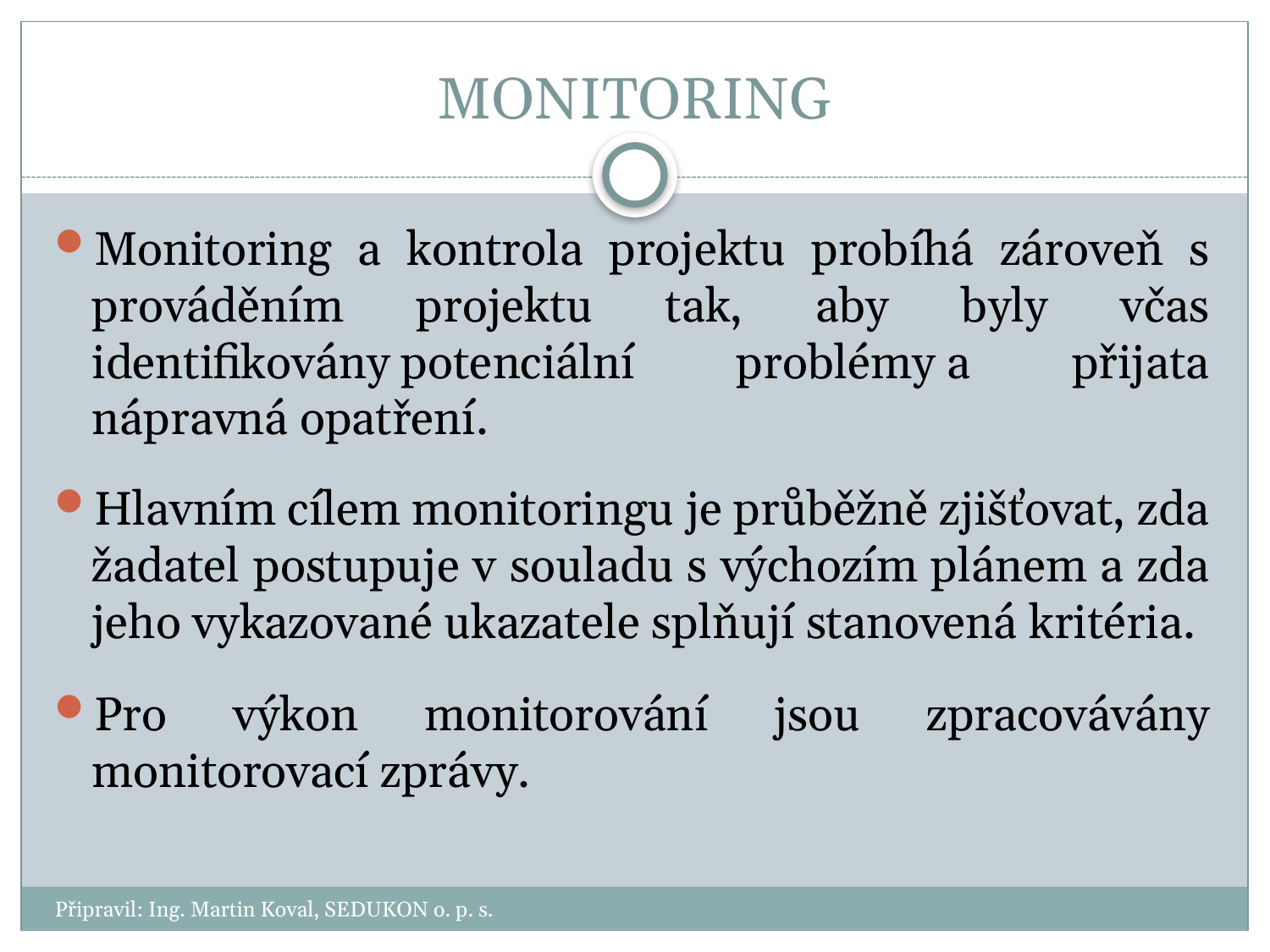

# MONITORING
Monitoring a kontrola projektu probíhá zároveň s prováděním projektu tak, aby byly včas identifikovány potenciální problémy a přijata nápravná opatření.

Hlavním cílem monitoringu je průběžně zjišťovat, zda žadatel postupuje v souladu s výchozím plánem a zda jeho vykazované ukazatele splňují stanovená kritéria.

Pro výkon monitorování jsou zpracovávány monitorovací zprávy.
Připravil: Ing. Martin Koval, SEDUKON o. p. s.